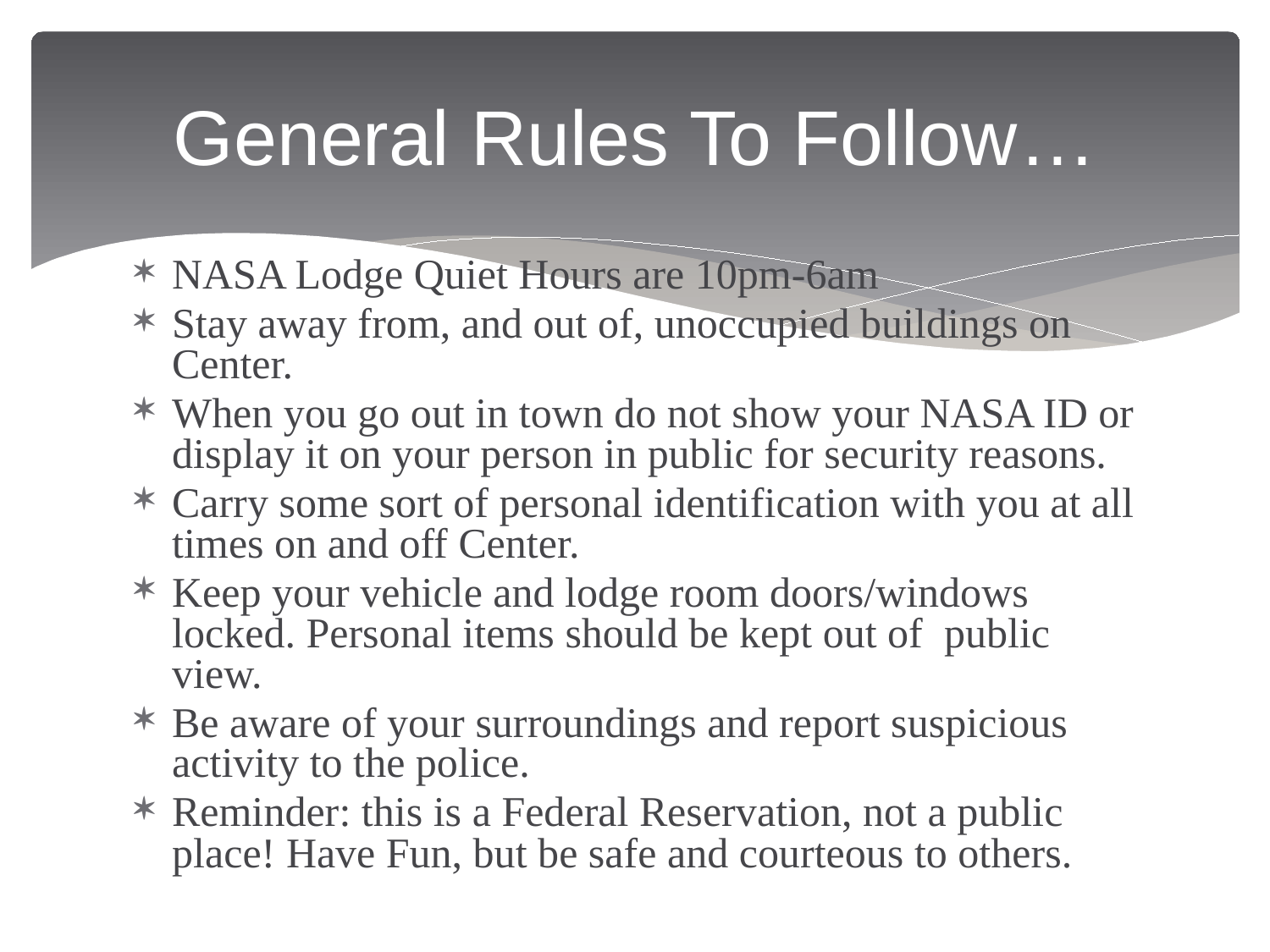

# General Rules To Follow…
NASA Lodge Quiet Hours are 10pm-6am
Stay away from, and out of, unoccupied buildings on Center.
When you go out in town do not show your NASA ID or display it on your person in public for security reasons.
Carry some sort of personal identification with you at all times on and off Center.
Keep your vehicle and lodge room doors/windows locked. Personal items should be kept out of  public view.
Be aware of your surroundings and report suspicious activity to the police.
Reminder: this is a Federal Reservation, not a public place! Have Fun, but be safe and courteous to others.